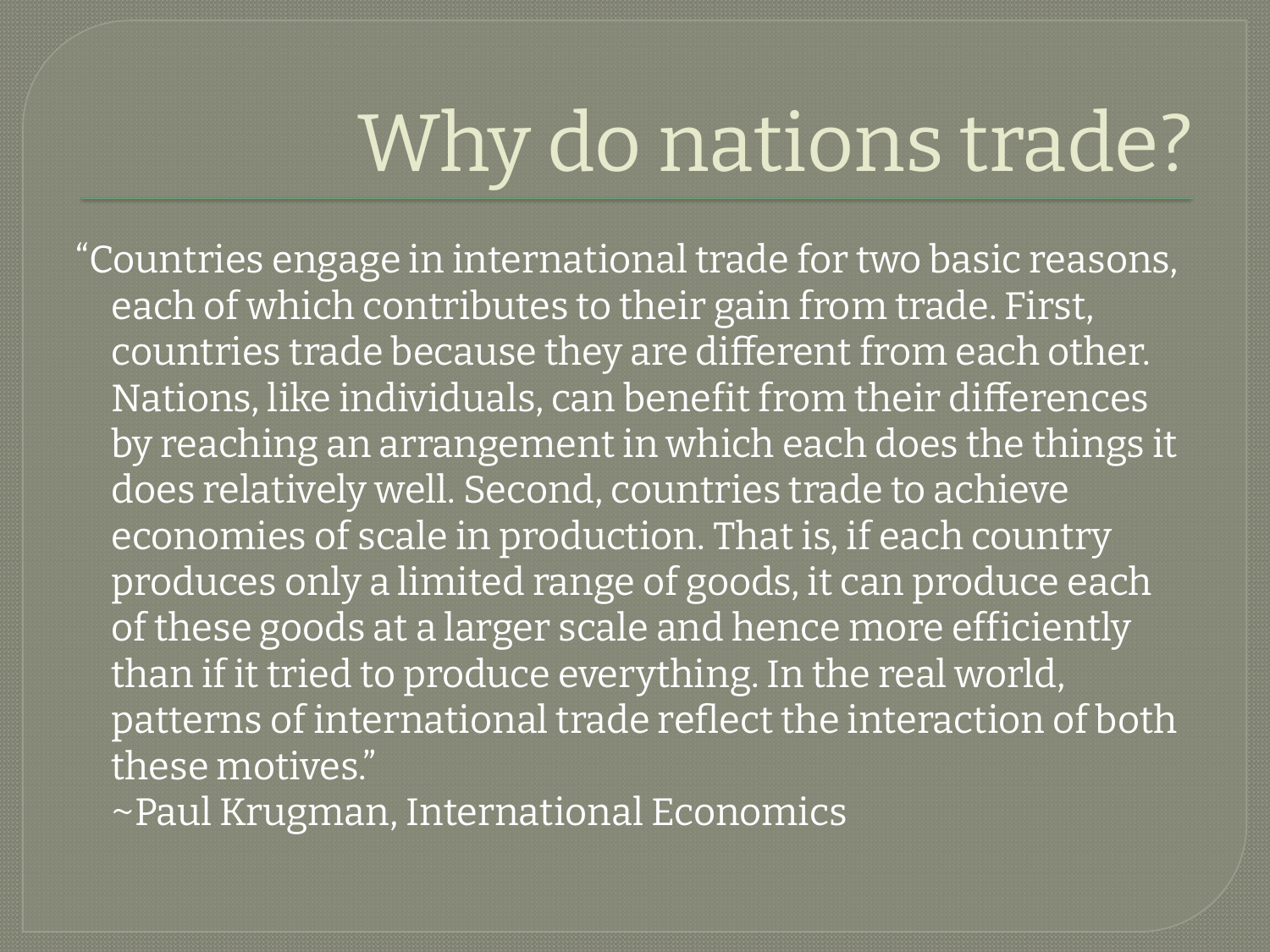

# Why do nations trade?
“Countries engage in international trade for two basic reasons, each of which contributes to their gain from trade. First, countries trade because they are different from each other. Nations, like individuals, can benefit from their differences by reaching an arrangement in which each does the things it does relatively well. Second, countries trade to achieve economies of scale in production. That is, if each country produces only a limited range of goods, it can produce each of these goods at a larger scale and hence more efficiently than if it tried to produce everything. In the real world, patterns of international trade reflect the interaction of both these motives.”
		~Paul Krugman, International Economics